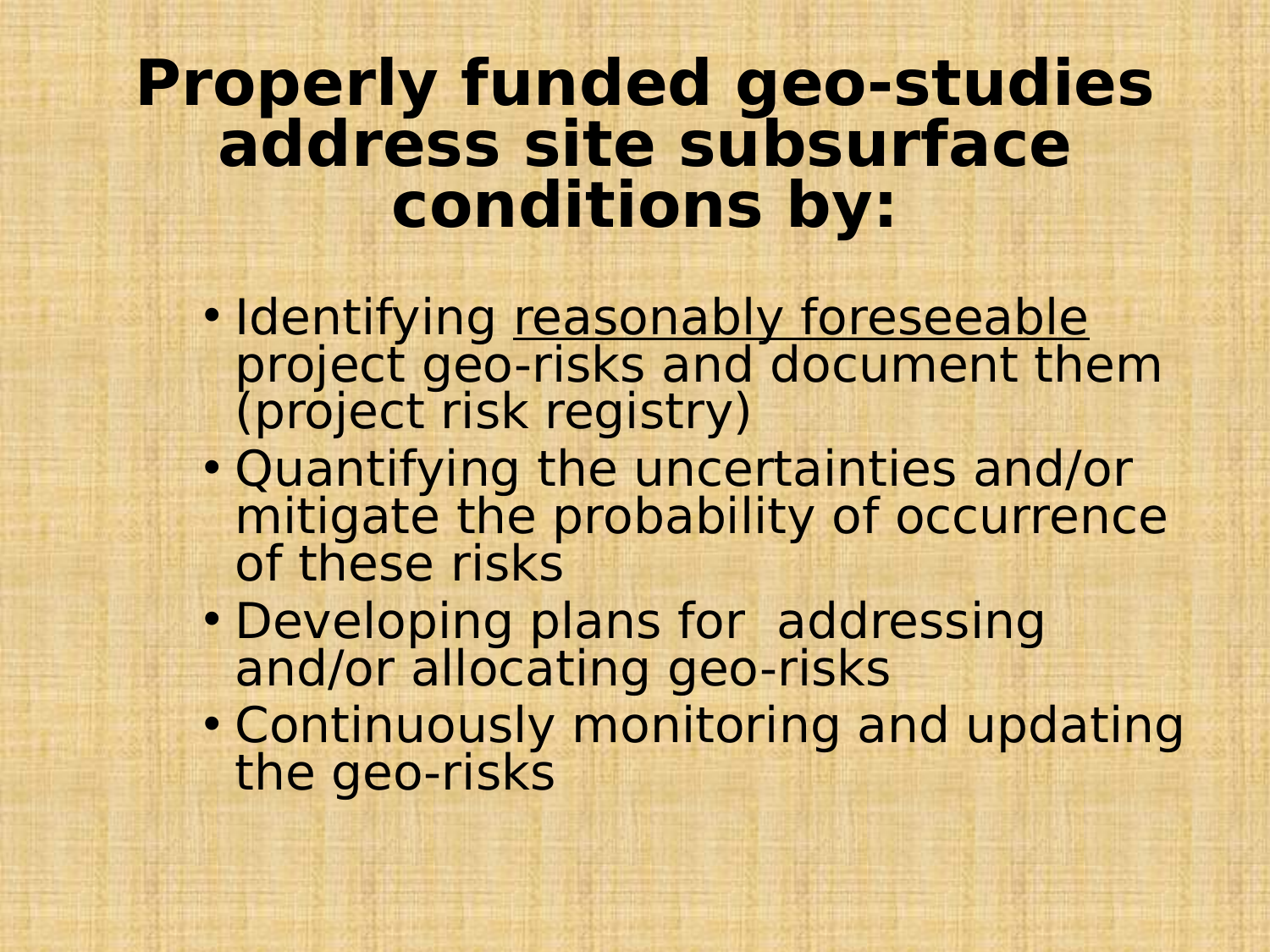

# Properly funded geo-studies address site subsurface conditions by:

Identifying reasonably foreseeable project geo-risks and document them (project risk registry)
Quantifying the uncertainties and/or mitigate the probability of occurrence of these risks
Developing plans for  addressing and/or allocating geo-risks
Continuously monitoring and updating the geo-risks